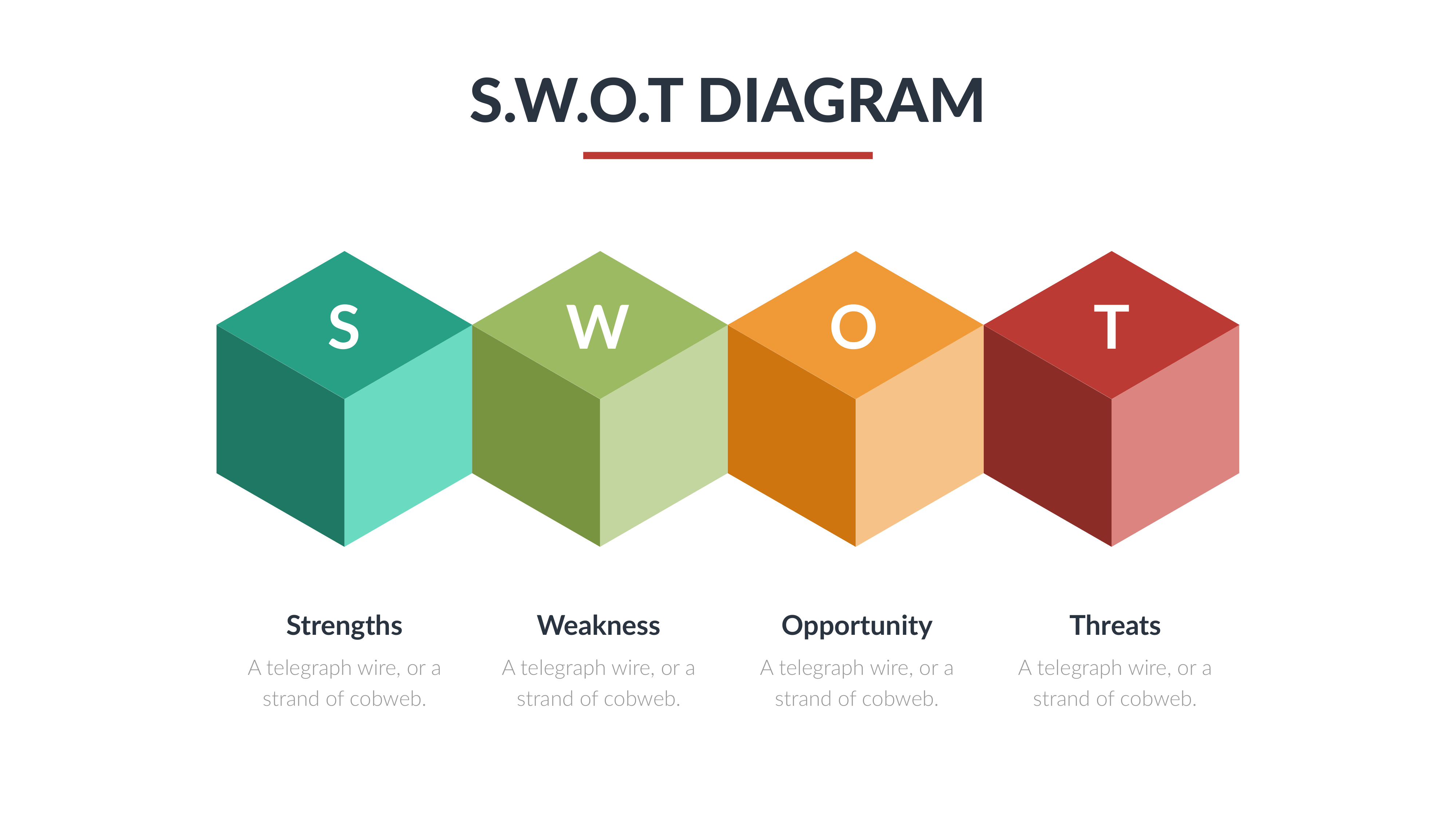

S.W.O.T DIAGRAM

S
W
O
T
Strengths
A telegraph wire, or a strand of cobweb.
Weakness
A telegraph wire, or a strand of cobweb.
Opportunity
A telegraph wire, or a strand of cobweb.
Threats
A telegraph wire, or a strand of cobweb.